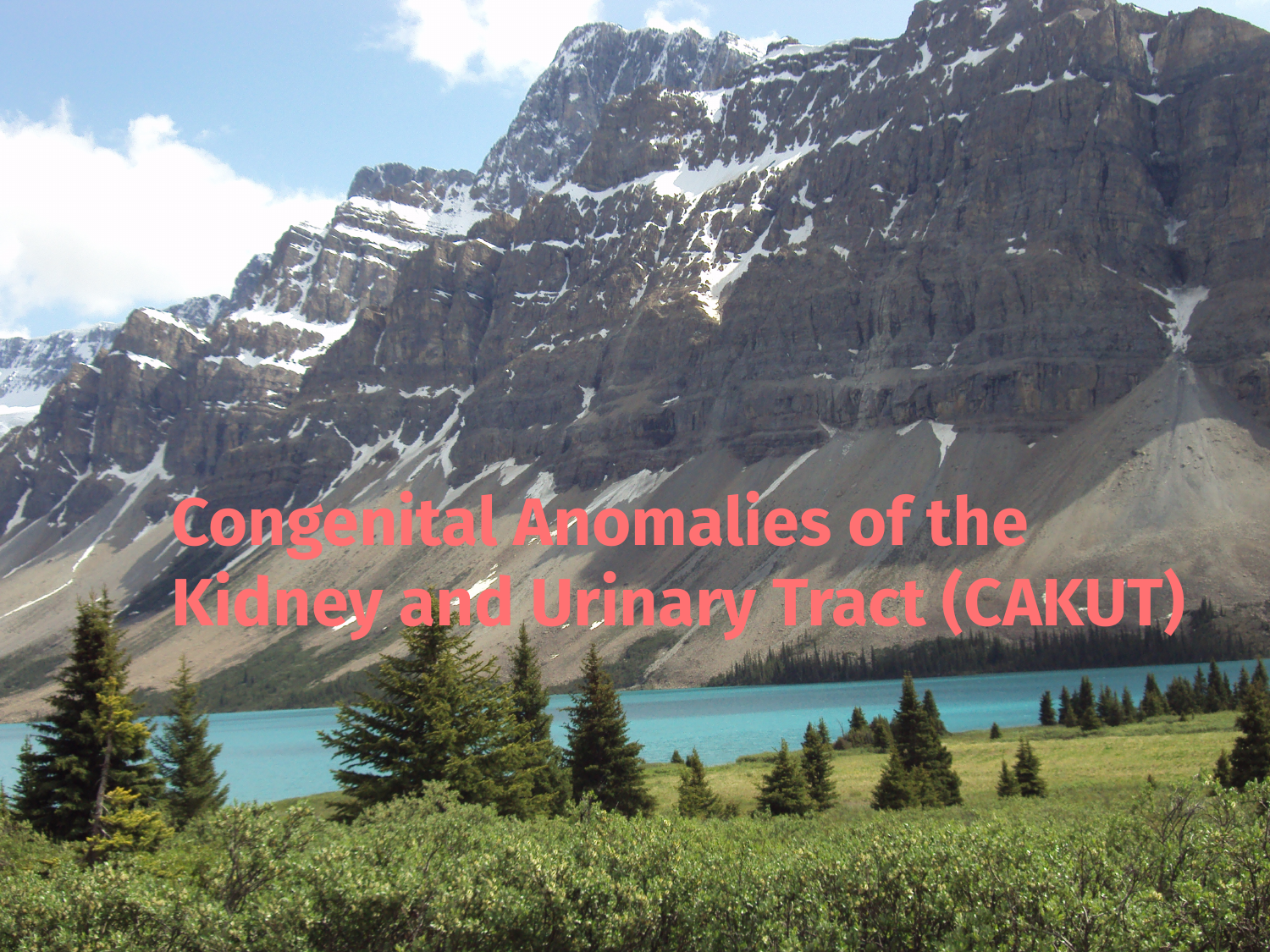

# Congenital Anomalies of the Kidney and Urinary Tract (CAKUT)